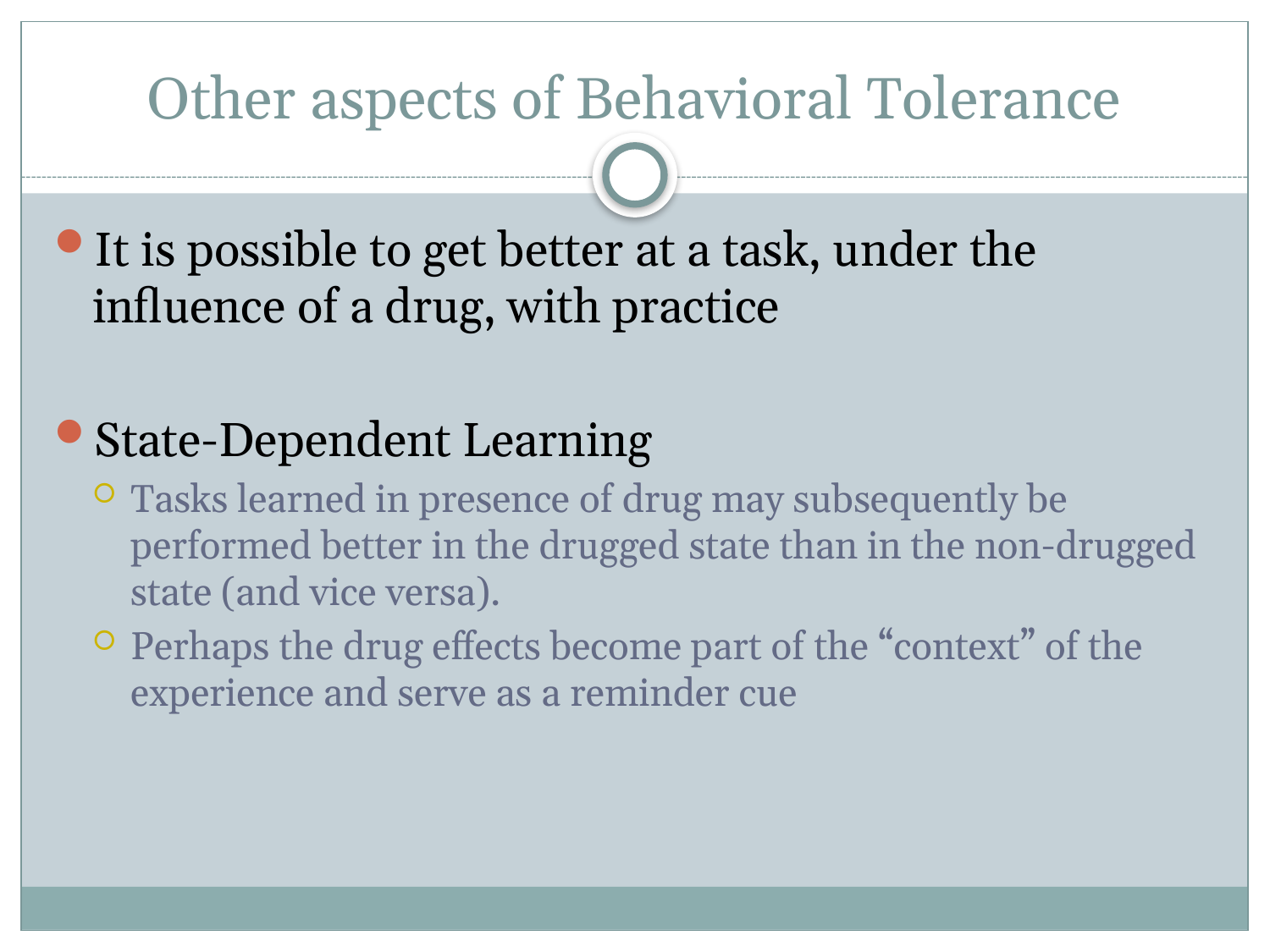

# Other aspects of Behavioral Tolerance
It is possible to get better at a task, under the influence of a drug, with practice

State-Dependent Learning
Tasks learned in presence of drug may subsequently be performed better in the drugged state than in the non-drugged state (and vice versa).
Perhaps the drug effects become part of the “context” of the experience and serve as a reminder cue